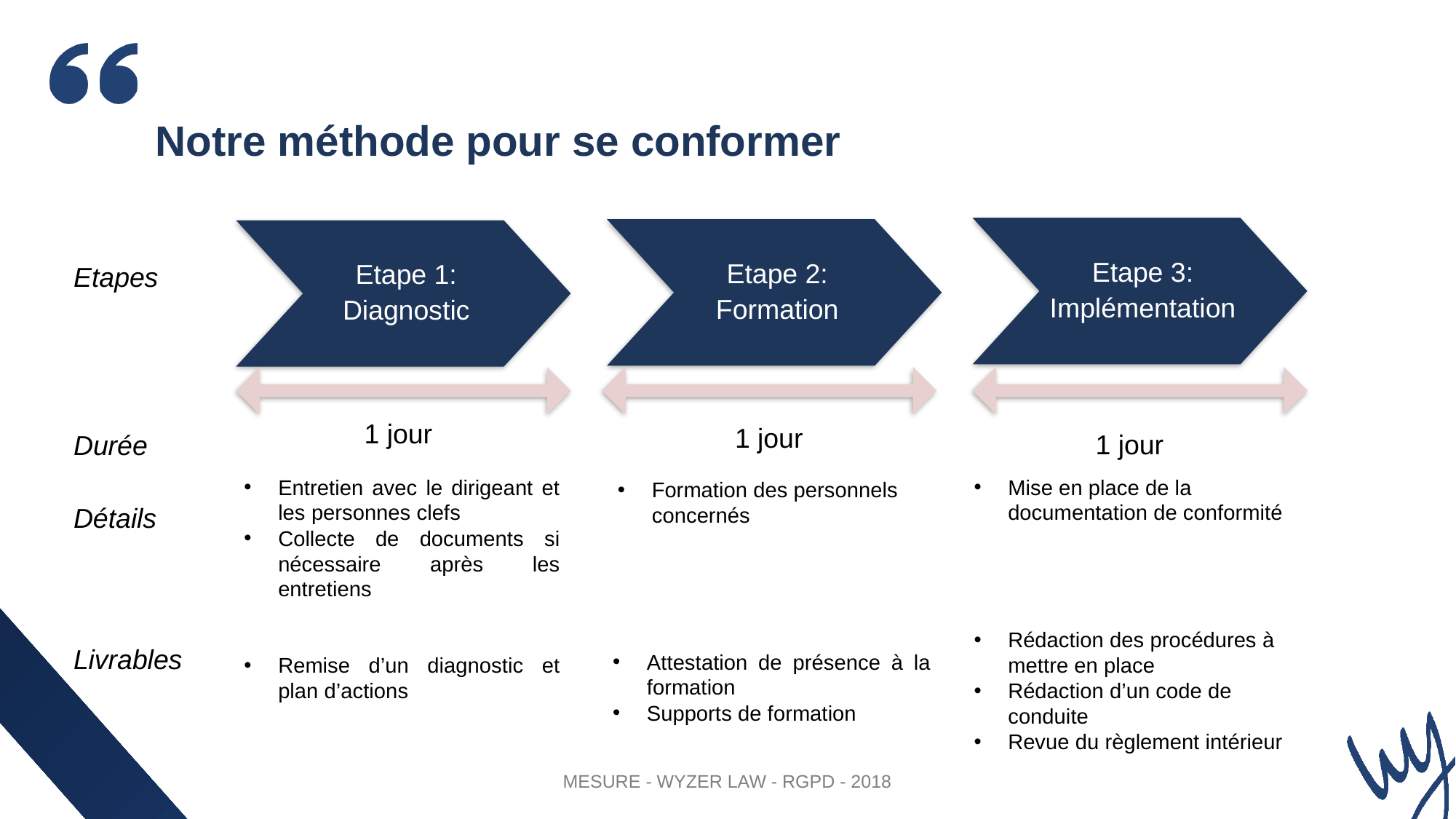

Notre méthode pour se conformer

Etape 3:
Implémentation
Etape 2:
Formation
Etape 1:
Diagnostic
Etapes

1 jour
1 jour
1 jour
Durée
Mise en place de la documentation de conformité

Rédaction des procédures à mettre en place
Rédaction d’un code de conduite
Revue du règlement intérieur
Entretien avec le dirigeant et les personnes clefs
Collecte de documents si nécessaire après les entretiens

Remise d’un diagnostic et plan d’actions
Formation des personnels concernés
Détails
Livrables
Attestation de présence à la formation
Supports de formation
MESURE - WYZER LAW - RGPD - 2018